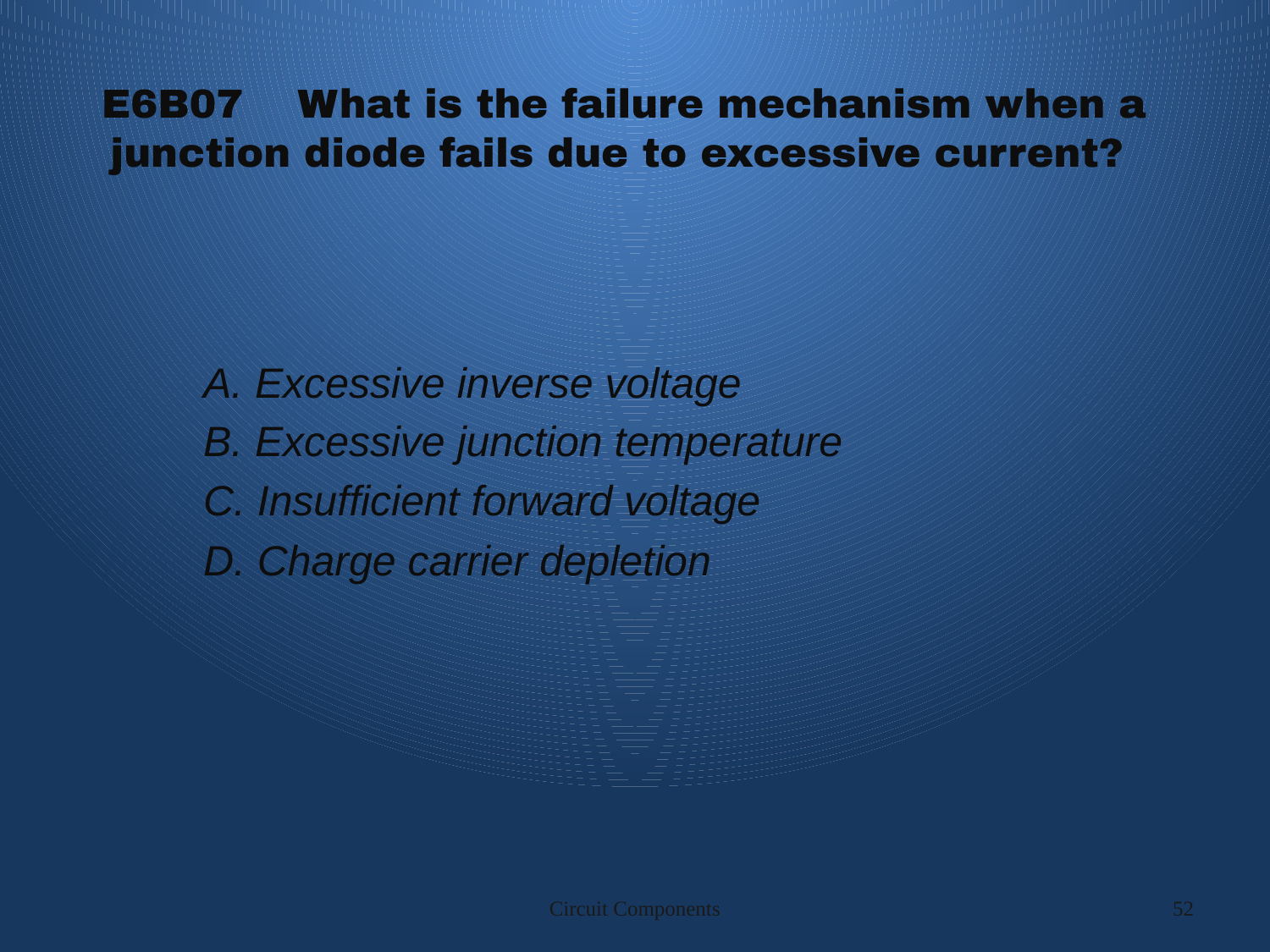

# E6B07    What is the failure mechanism when a junction diode fails due to excessive current?
A. Excessive inverse voltage
B. Excessive junction temperature
C. Insufficient forward voltage
D. Charge carrier depletion

Circuit Components
52